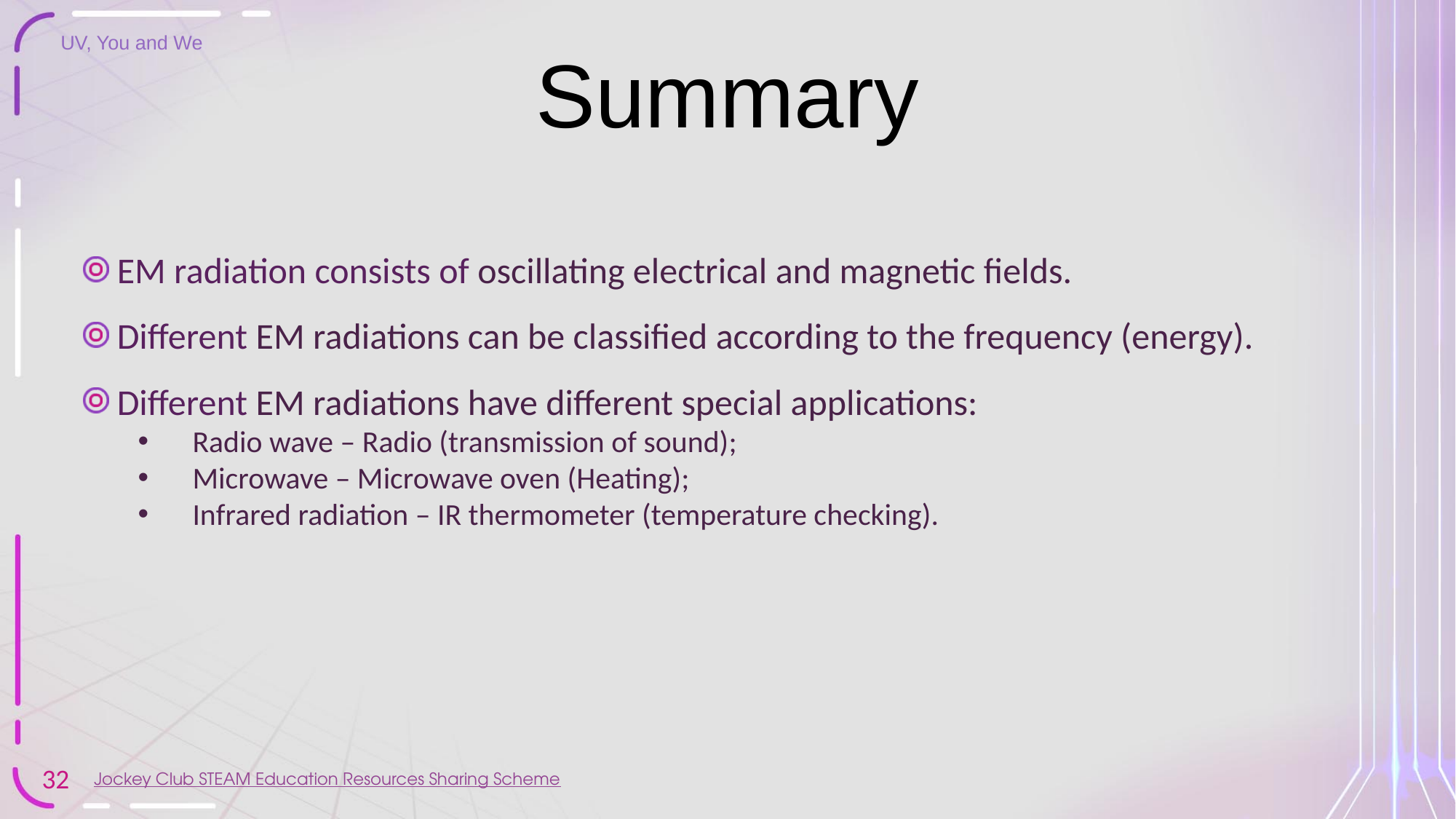

# Summary

 EM radiation consists of oscillating electrical and magnetic fields.
 Different EM radiations can be classified according to the frequency (energy).
 Different EM radiations have different special applications:
Radio wave – Radio (transmission of sound);
Microwave – Microwave oven (Heating);
Infrared radiation – IR thermometer (temperature checking).